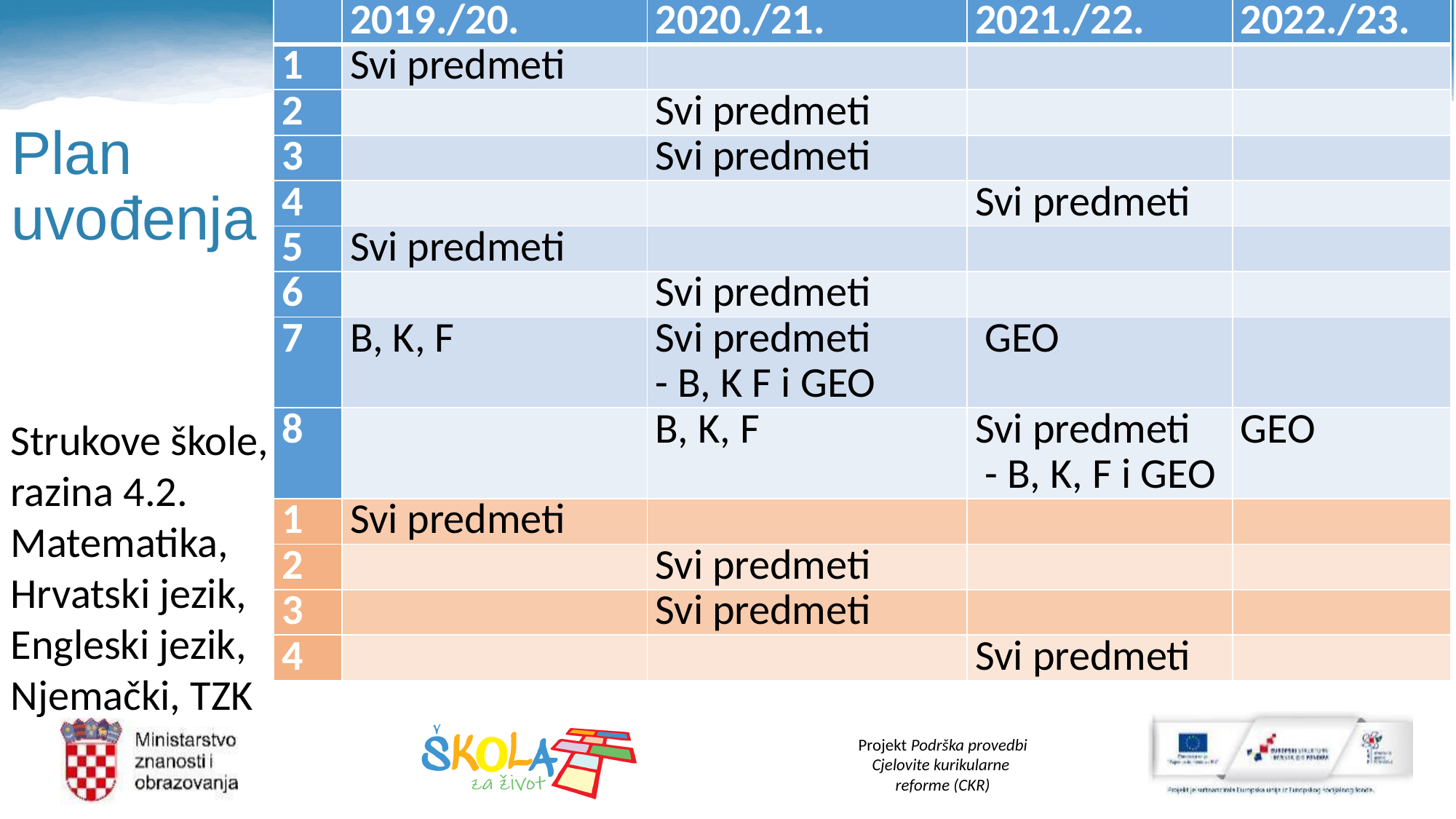

|  | 2019./20. | 2020./21. | 2021./22. | 2022./23. |
| --- | --- | --- | --- | --- |
| 1 | Svi predmeti |  |  |  |
| 2 |  | Svi predmeti |  |  |
| 3 |  | Svi predmeti |  |  |
| 4 |  |  | Svi predmeti |  |
| 5 | Svi predmeti |  |  |  |
| 6 |  | Svi predmeti |  |  |
| 7 | B, K, F | Svi predmeti - B, K F i GEO | GEO |  |
| 8 |  | B, K, F | Svi predmeti - B, K, F i GEO | GEO |
| 1 | Svi predmeti |  |  |  |
| 2 |  | Svi predmeti |  |  |
| 3 |  | Svi predmeti |  |  |
| 4 |  |  | Svi predmeti |  |
# Plan uvođenja
Strukove škole,
razina 4.2.
Matematika,
Hrvatski jezik,
Engleski jezik,
Njemački, TZK